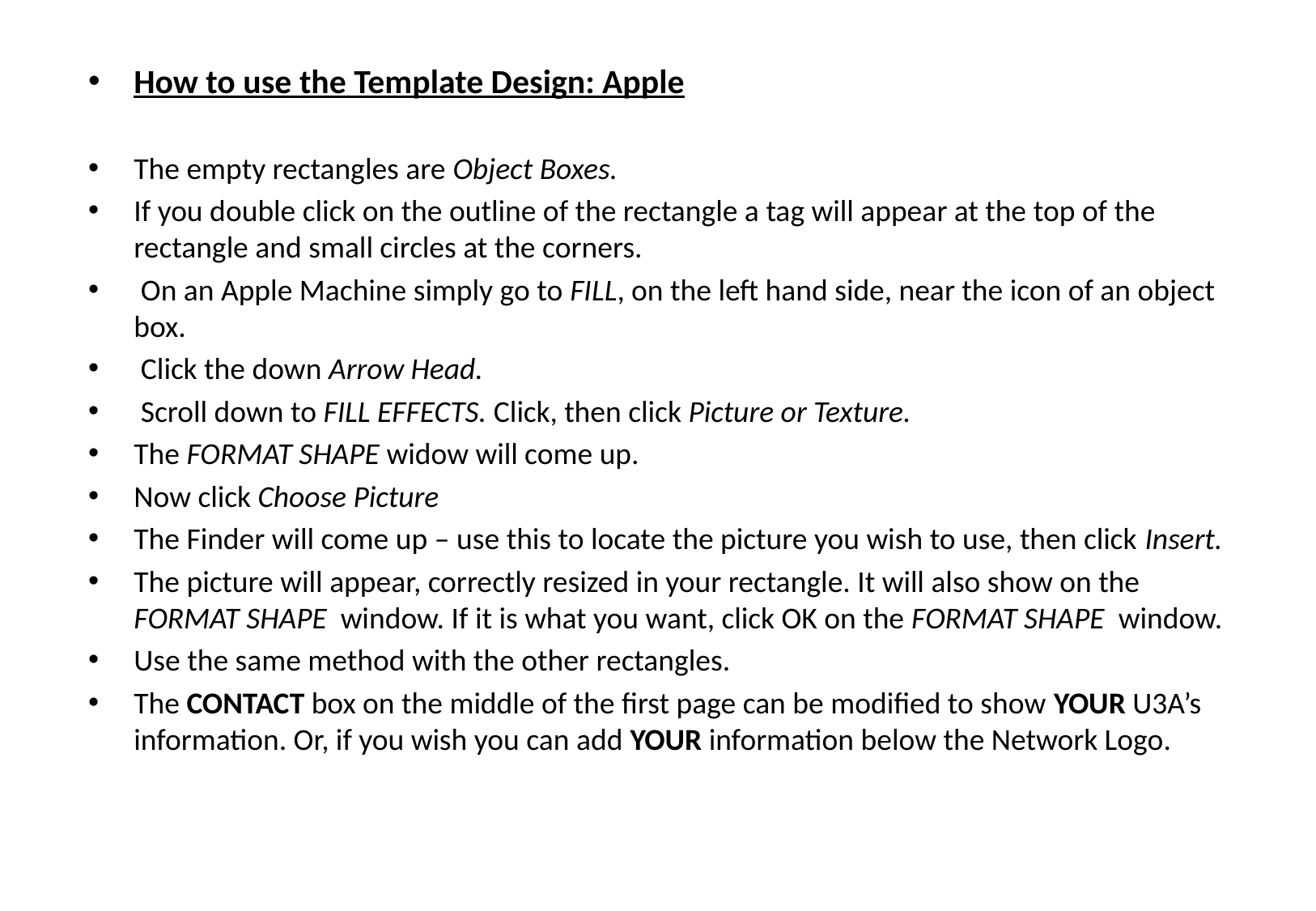

How to use the Template Design: Apple

The empty rectangles are Object Boxes.
If you double click on the outline of the rectangle a tag will appear at the top of the rectangle and small circles at the corners.
 On an Apple Machine simply go to FILL, on the left hand side, near the icon of an object box.
 Click the down Arrow Head.
 Scroll down to FILL EFFECTS. Click, then click Picture or Texture.
The FORMAT SHAPE widow will come up.
Now click Choose Picture
The Finder will come up – use this to locate the picture you wish to use, then click Insert.
The picture will appear, correctly resized in your rectangle. It will also show on the FORMAT SHAPE  window. If it is what you want, click OK on the FORMAT SHAPE  window.
Use the same method with the other rectangles.
The CONTACT box on the middle of the first page can be modified to show YOUR U3A’s information. Or, if you wish you can add YOUR information below the Network Logo.